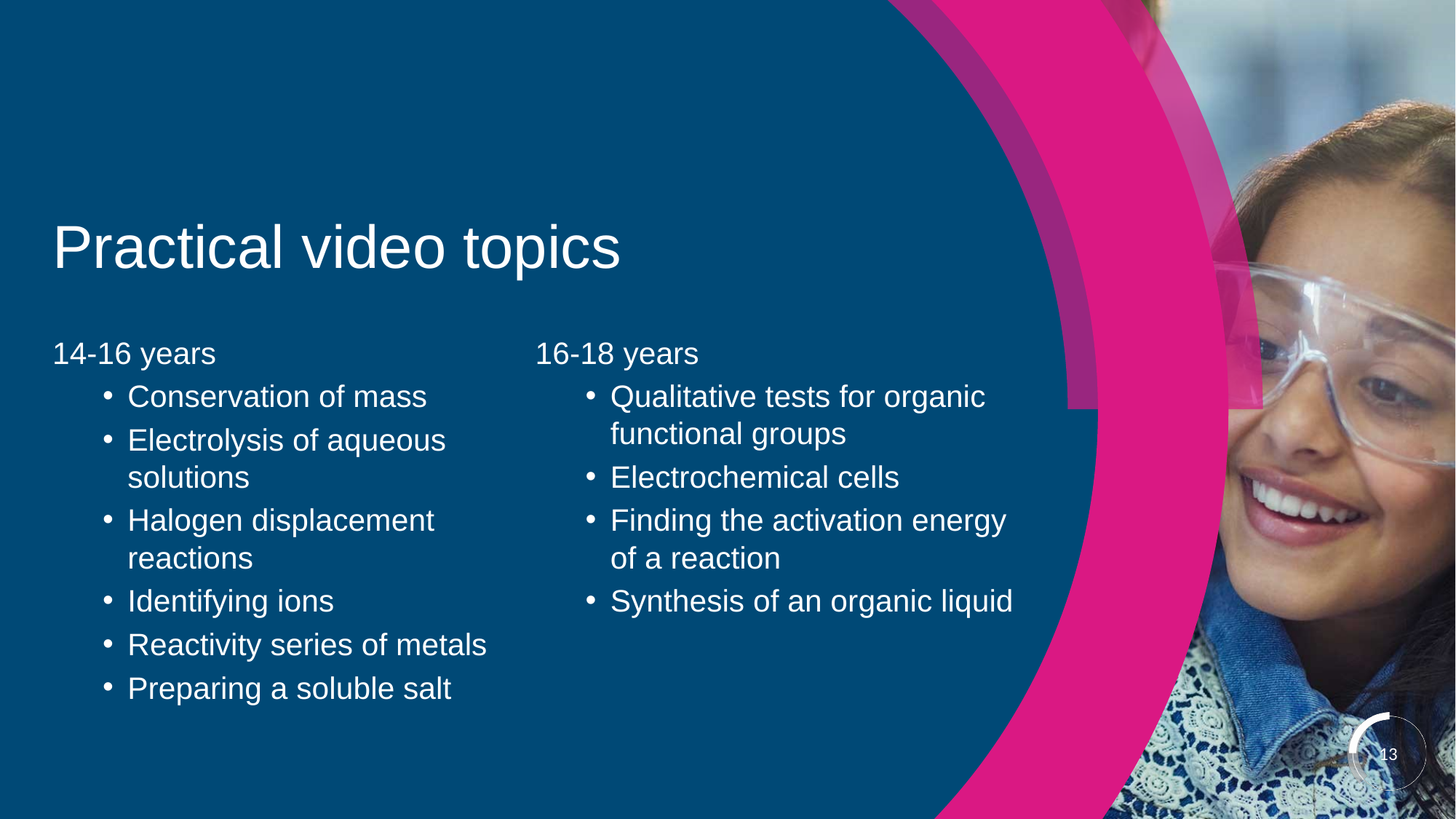

# Practical video topics
14-16 years
Conservation of mass
Electrolysis of aqueous solutions
Halogen displacement reactions
Identifying ions
Reactivity series of metals
Preparing a soluble salt
16-18 years
Qualitative tests for organic functional groups
Electrochemical cells
Finding the activation energy of a reaction
Synthesis of an organic liquid
13